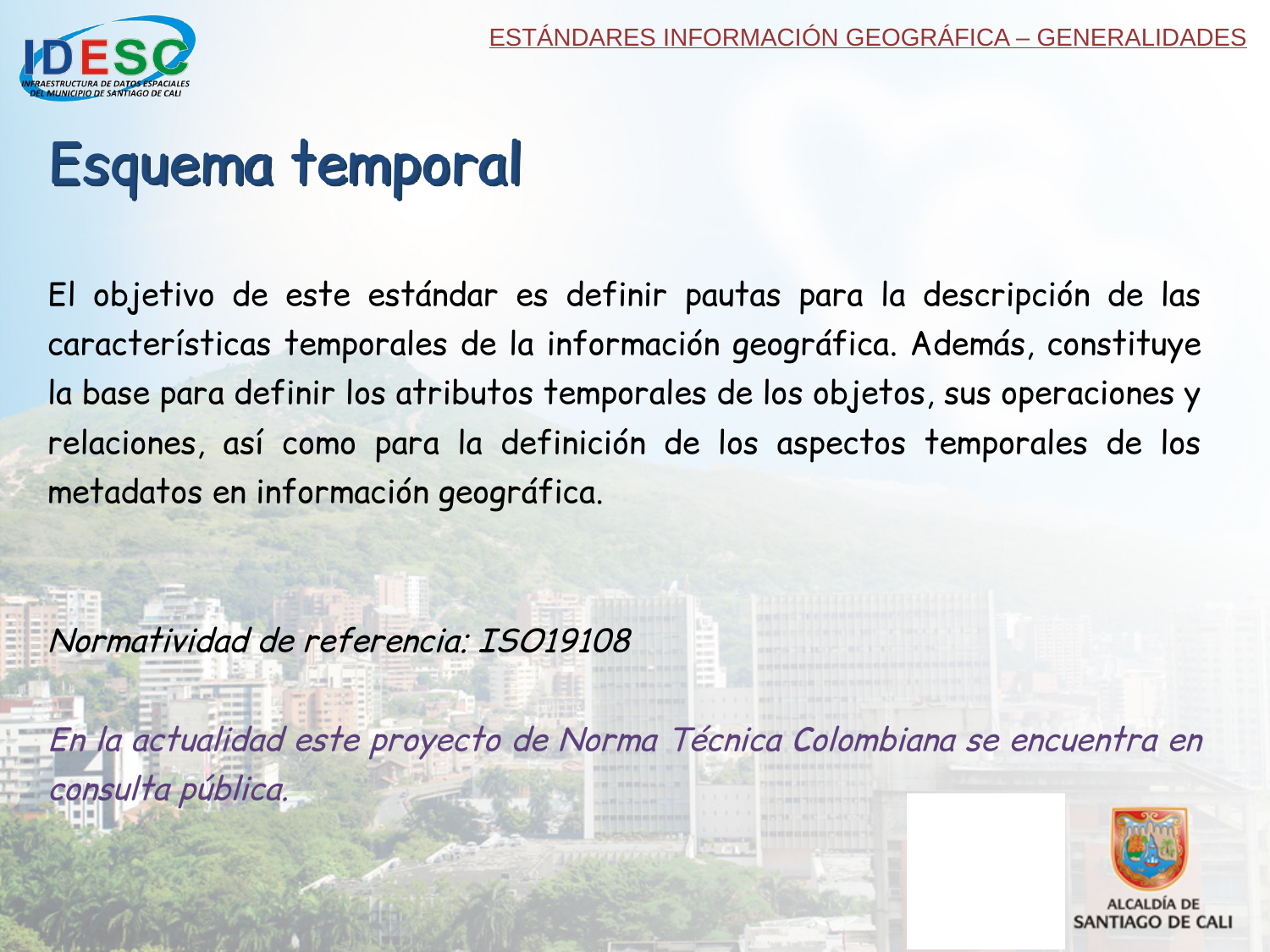

ESTÁNDARES INFORMACIÓN GEOGRÁFICA – GENERALIDADES
Esquema temporal
El objetivo de este estándar es definir pautas para la descripción de las características temporales de la información geográfica. Además, constituye la base para definir los atributos temporales de los objetos, sus operaciones y relaciones, así como para la definición de los aspectos temporales de los metadatos en información geográfica.

Normatividad de referencia: ISO19108

En la actualidad este proyecto de Norma Técnica Colombiana se encuentra en consulta pública.